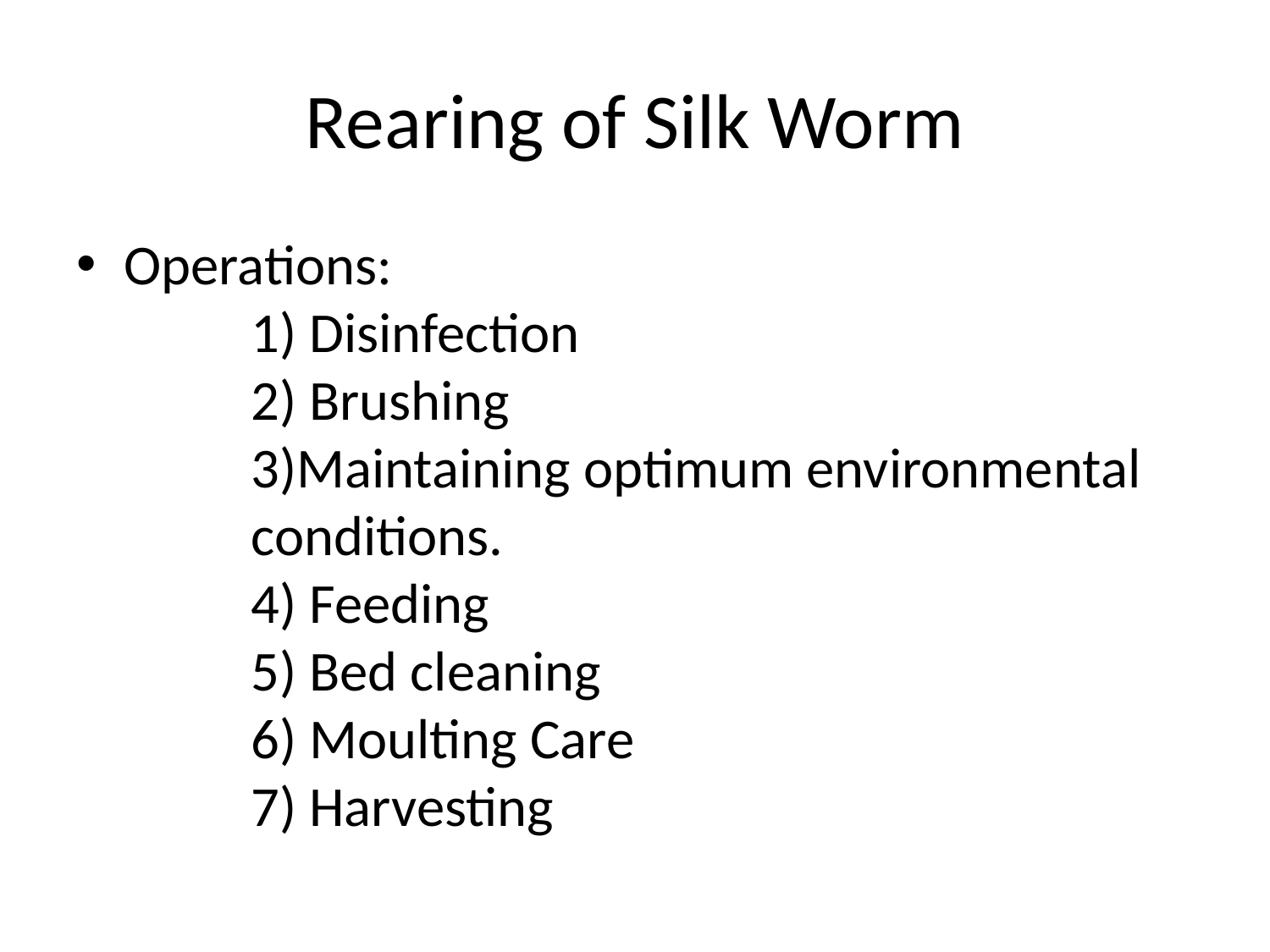

# Rearing of Silk Worm
Operations:
	1) Disinfection
	2) Brushing
	3)Maintaining optimum environmental 	conditions.
	4) Feeding
	5) Bed cleaning
	6) Moulting Care
	7) Harvesting